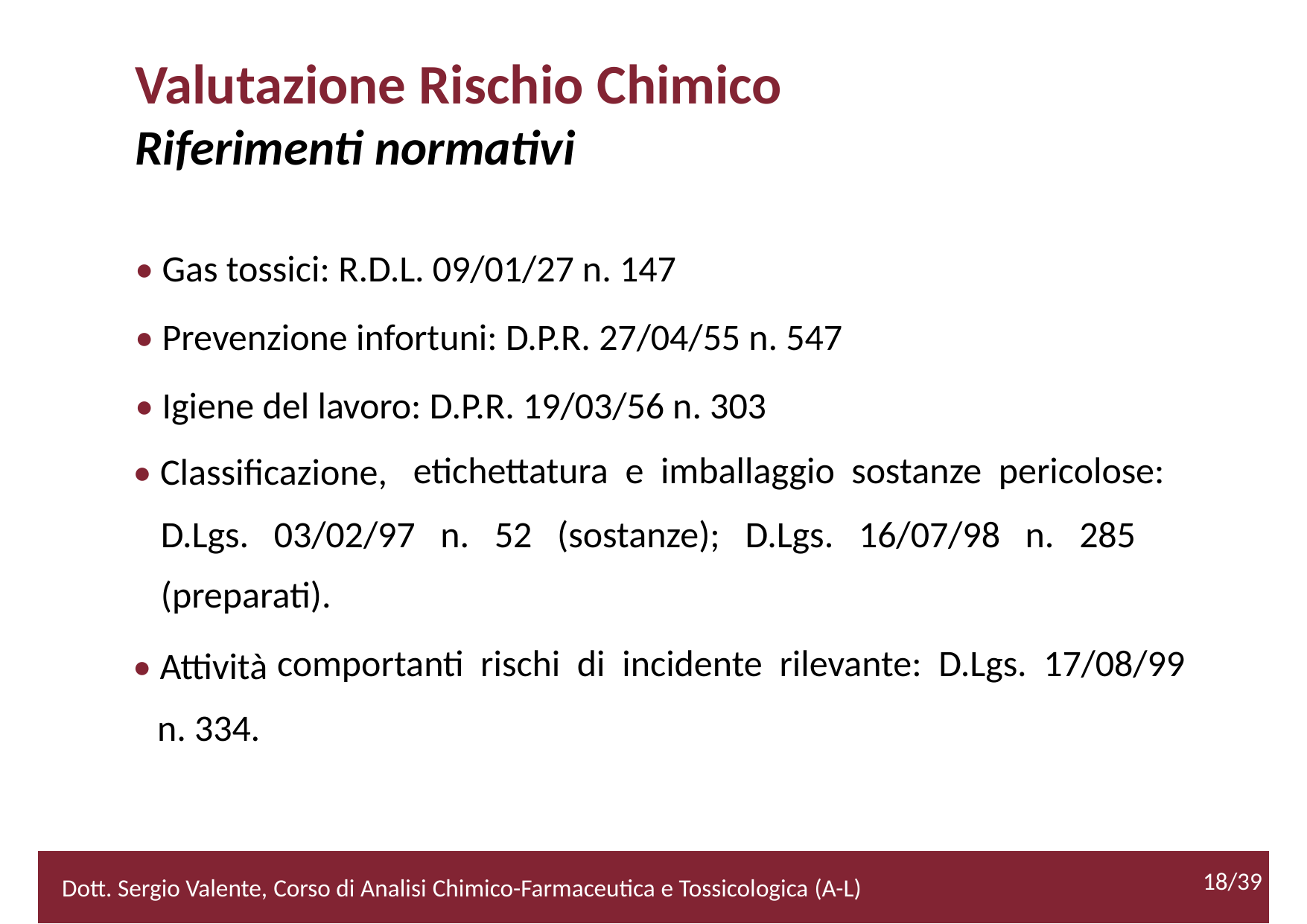

Valutazione Rischio Chimico
Riferimenti normativi
• Gas tossici: R.D.L. 09/01/27 n. 147

• Prevenzione infortuni: D.P.R. 27/04/55 n. 547

• Igiene del lavoro: D.P.R. 19/03/56 n. 303
• Classificazione,
etichettatura  e  imballaggio  sostanze  pericolose:
D.Lgs.   03/02/97   n.   52   (sostanze);   D.Lgs.   16/07/98   n.   285

(preparati).
• Attività
comportanti  rischi  di  incidente  rilevante:  D.Lgs.  17/08/99
	n. 334.

18/39
2/52
Dott. Sergio Valente, Corso di Analisi Chimico-Farmaceutica e Tossicologica (A-L)